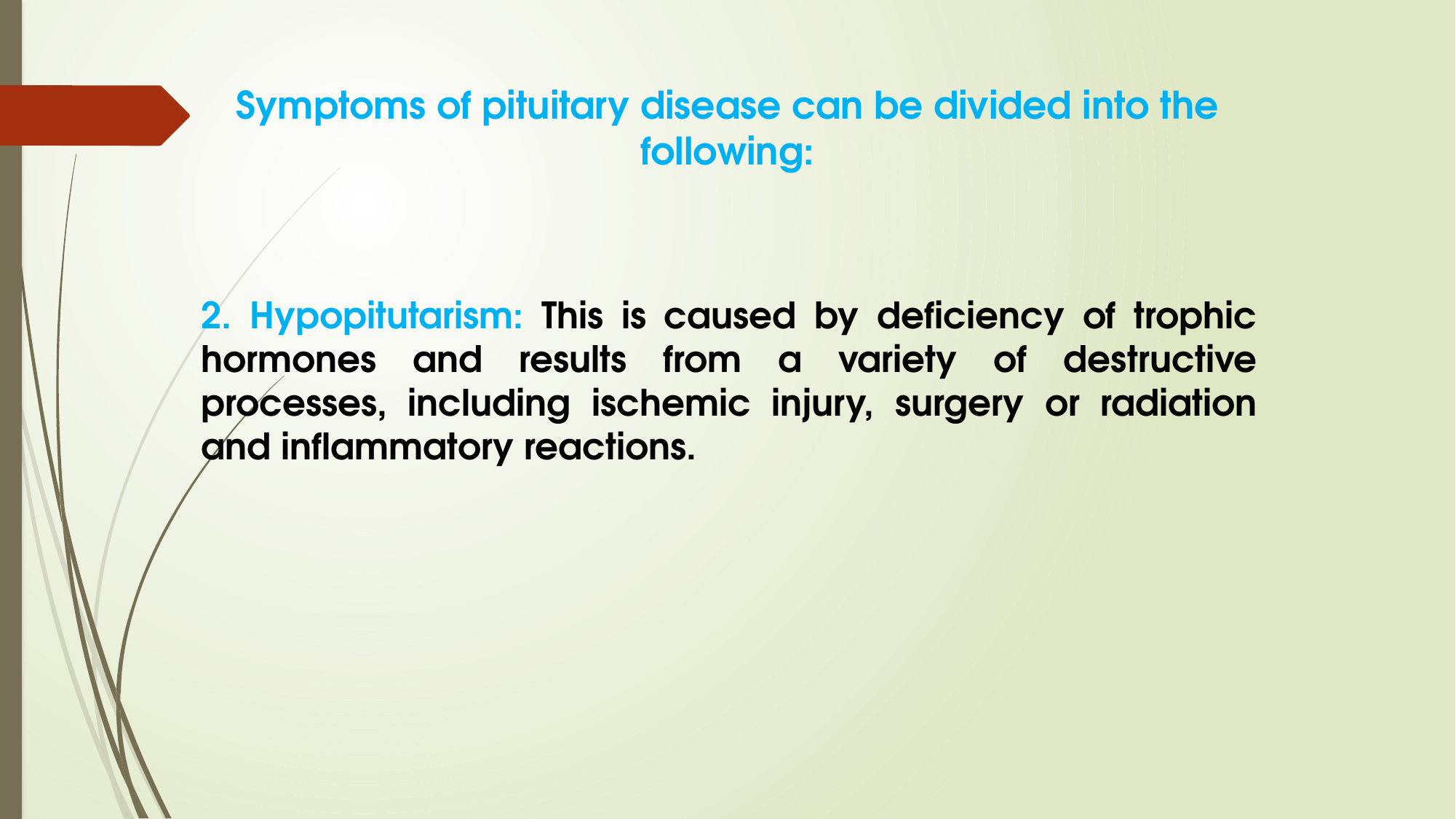

Symptoms of pituitary disease can be divided into the following:
2. Hypopitutarism: This is caused by deficiency of trophic hormones and results from a variety of destructive processes, including ischemic injury, surgery or radiation and inflammatory reactions.